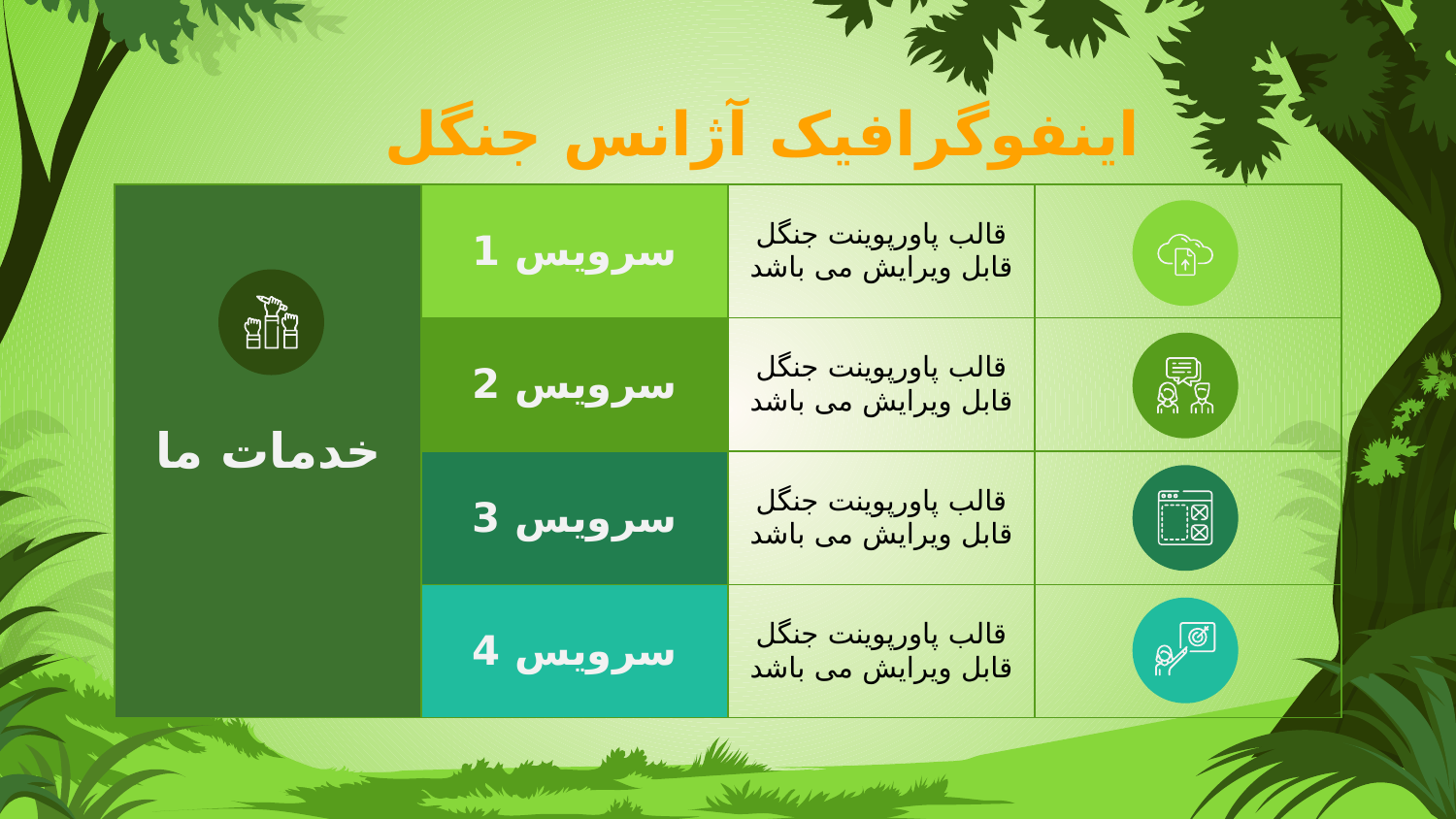

# اینفوگرافیک آژانس جنگل
| خدمات ما | سرویس 1 | قالب پاورپوینت جنگل قابل ویرایش می باشد |  |
| --- | --- | --- | --- |
|  | سرویس 2 | قالب پاورپوینت جنگل قابل ویرایش می باشد |  |
|  | سرویس 3 | قالب پاورپوینت جنگل قابل ویرایش می باشد |  |
|  | سرویس 4 | قالب پاورپوینت جنگل قابل ویرایش می باشد |  |